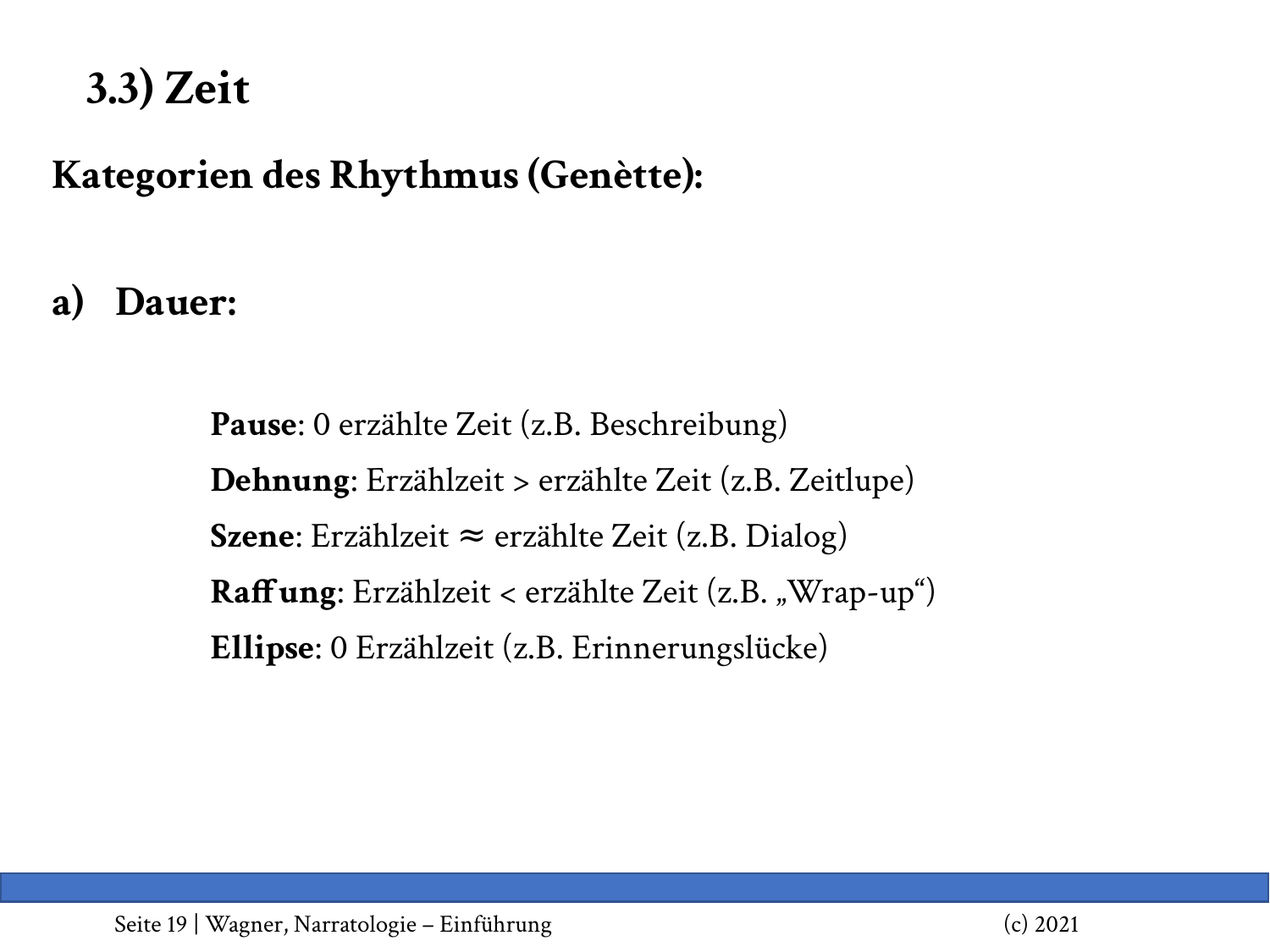

# 3.3) Zeit
Kategorien des Rhythmus (Genètte):

Dauer:

		Pause: 0 erzählte Zeit (z.B. Beschreibung)
		Dehnung: Erzählzeit > erzählte Zeit (z.B. Zeitlupe)
		Szene: Erzählzeit ≈ erzählte Zeit (z.B. Dialog)
		Raffung: Erzählzeit < erzählte Zeit (z.B. „Wrap-up“)
		Ellipse: 0 Erzählzeit (z.B. Erinnerungslücke)

Seite 19 | Wagner, Narratologie – Einführung		            		(c) 2021